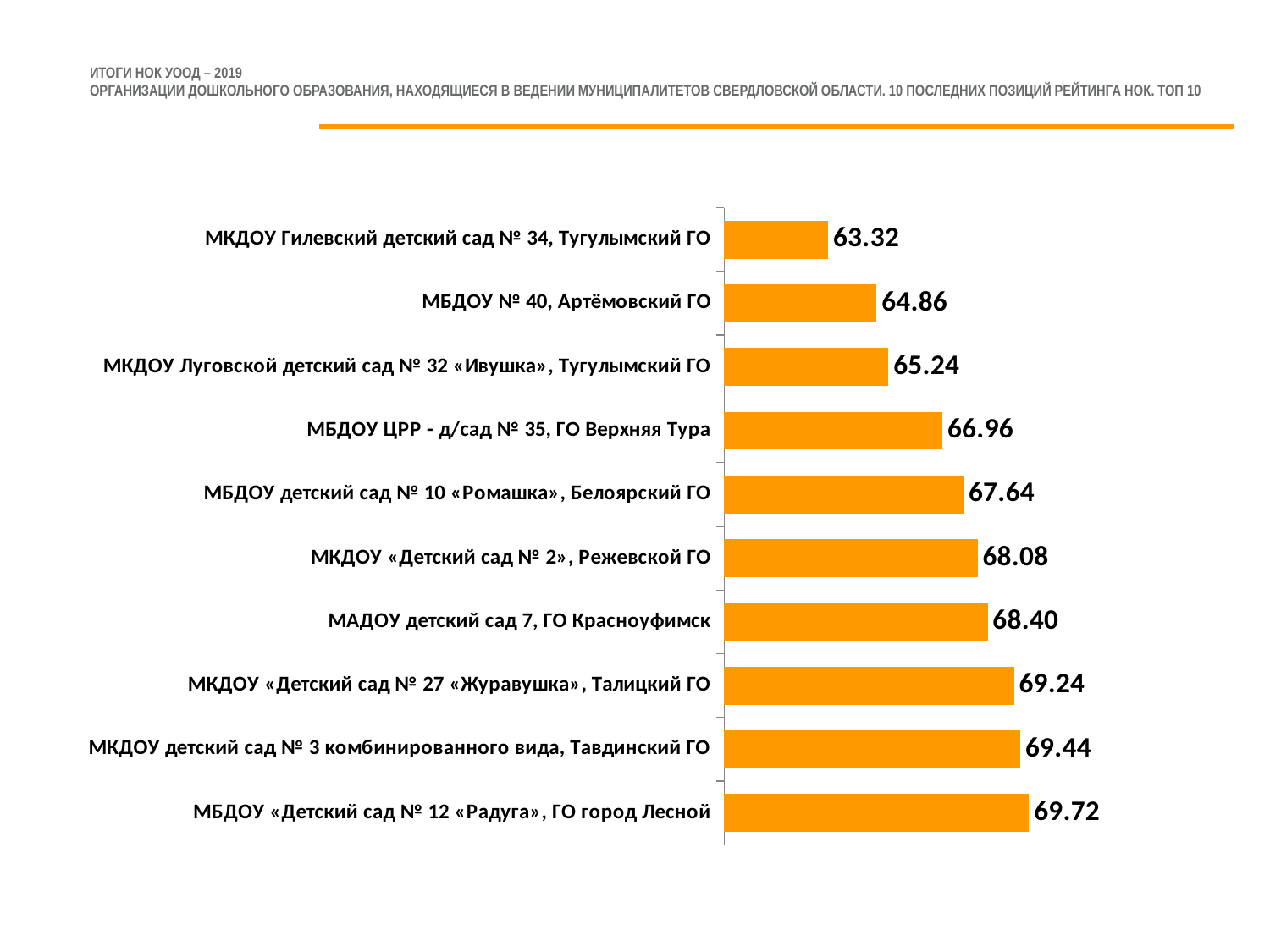

# ИТОГИ НОК УООД – 2019 Организации дошкольного образования, находящиеся в ведении муниципалитетов Свердловской области. 10 ПОСЛЕДНИХ ПОЗИЦИЙ РЕЙТИНГА НОК. ТОП 10

### Chart

| Category | Столбец1 |
|---|---|
| МБДОУ «Детский сад № 12 «Радуга», ГО город Лесной | 69.72 |
| МКДОУ детский сад № 3 комбинированного вида, Тавдинский ГО | 69.44000000000001 |
| МКДОУ «Детский сад № 27 «Журавушка», Талицкий ГО | 69.24000000000001 |
| МАДОУ детский сад 7, ГО Красноуфимск | 68.4 |
| МКДОУ «Детский сад № 2», Режевской ГО | 68.08 |
| МБДОУ детский сад № 10 «Ромашка», Белоярский ГО | 67.64 |
| МБДОУ ЦРР - д/сад № 35, ГО Верхняя Тура | 66.96000000000001 |
| МКДОУ Луговской детский сад № 32 «Ивушка», Тугулымский ГО | 65.24 |
| МБДОУ № 40, Артёмовский ГО | 64.86 |
| МКДОУ Гилевский детский сад № 34, Тугулымский ГО | 63.32000000000001 |